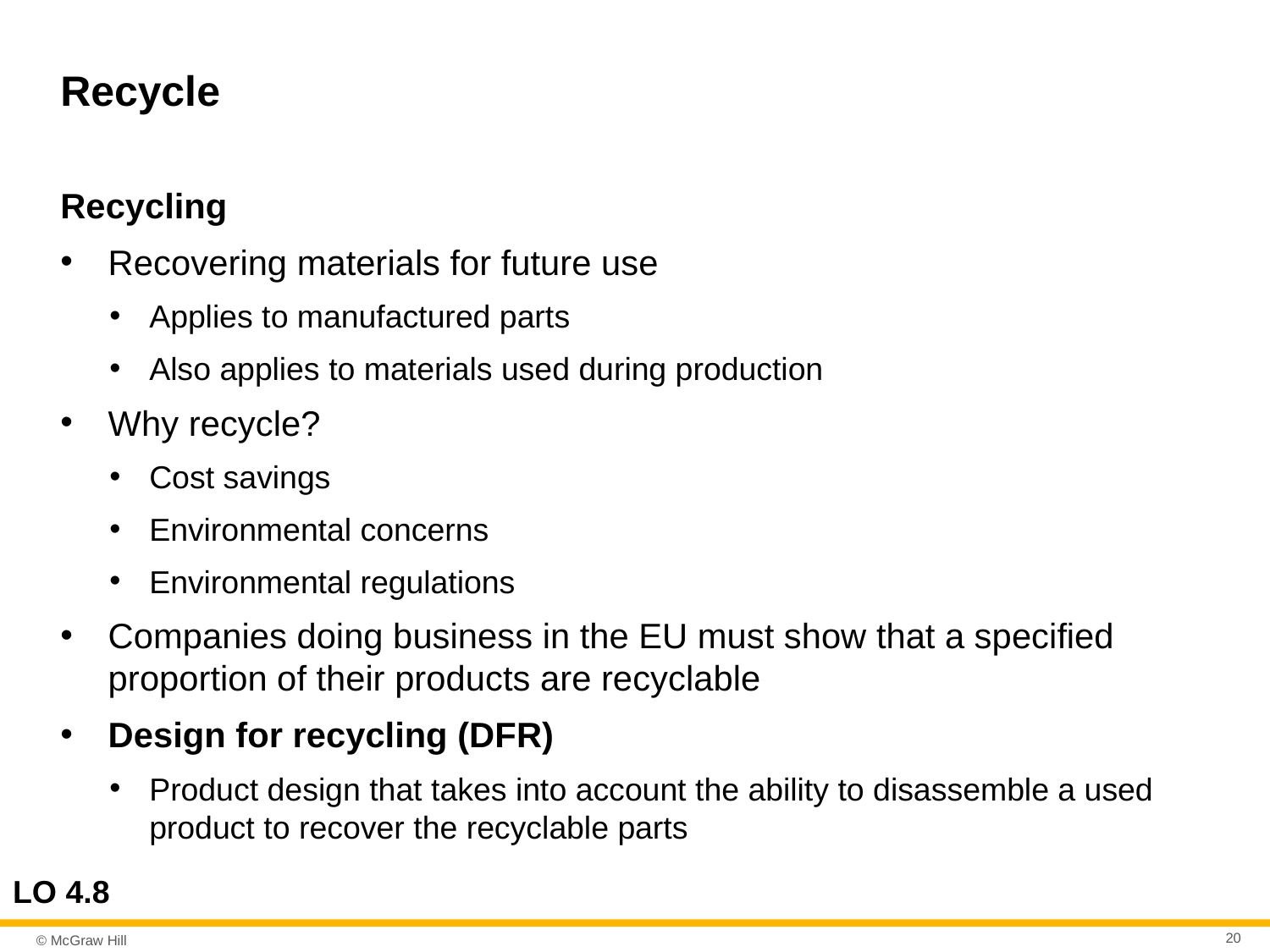

# Recycle
Recycling
Recovering materials for future use
Applies to manufactured parts
Also applies to materials used during production
Why recycle?
Cost savings
Environmental concerns
Environmental regulations
Companies doing business in the EU must show that a specified proportion of their products are recyclable
Design for recycling (DFR)
Product design that takes into account the ability to disassemble a used product to recover the recyclable parts
LO 4.8